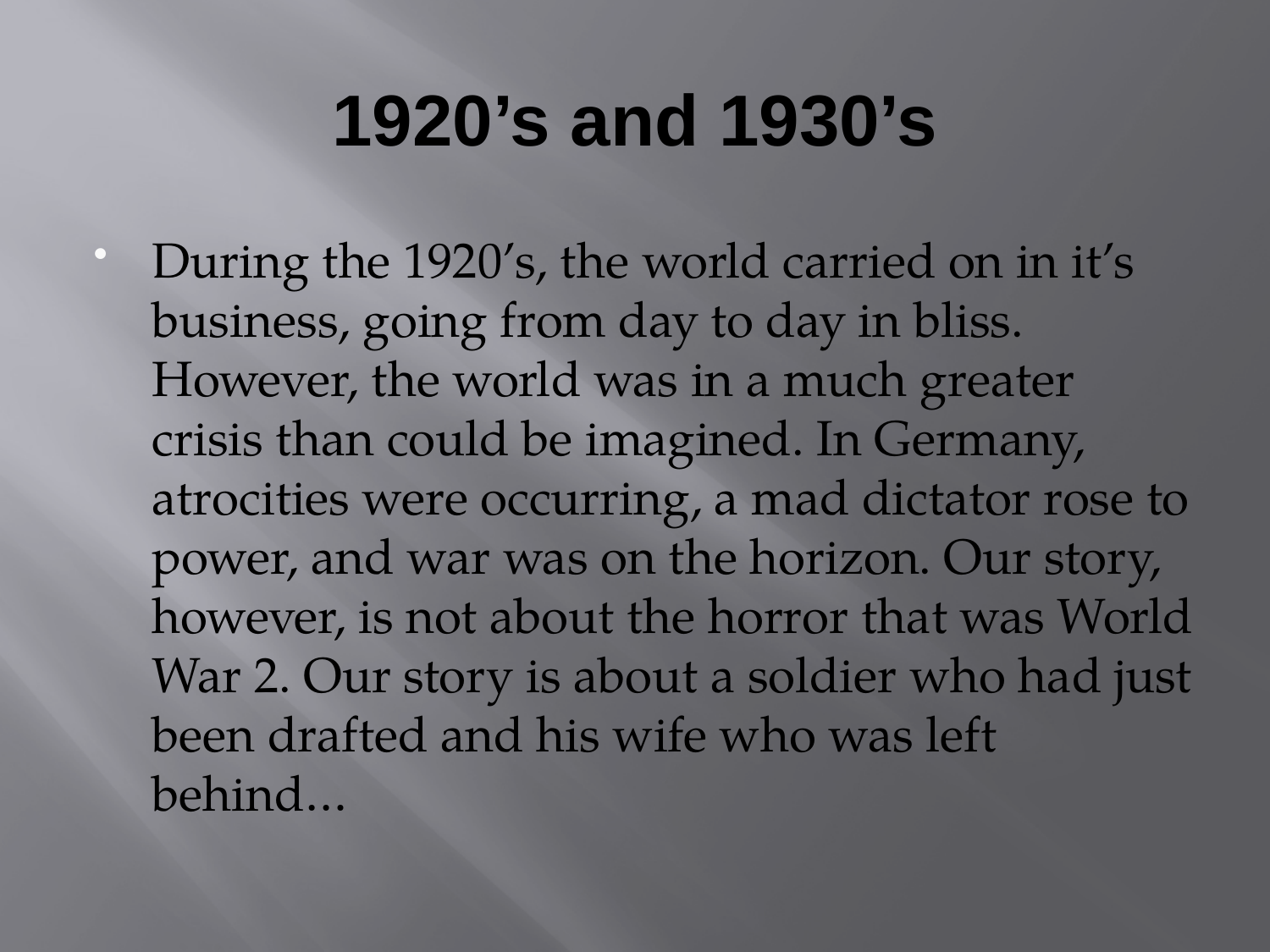

# 1920’s and 1930’s
During the 1920’s, the world carried on in it’s business, going from day to day in bliss. However, the world was in a much greater crisis than could be imagined. In Germany, atrocities were occurring, a mad dictator rose to power, and war was on the horizon. Our story, however, is not about the horror that was World War 2. Our story is about a soldier who had just been drafted and his wife who was left behind…